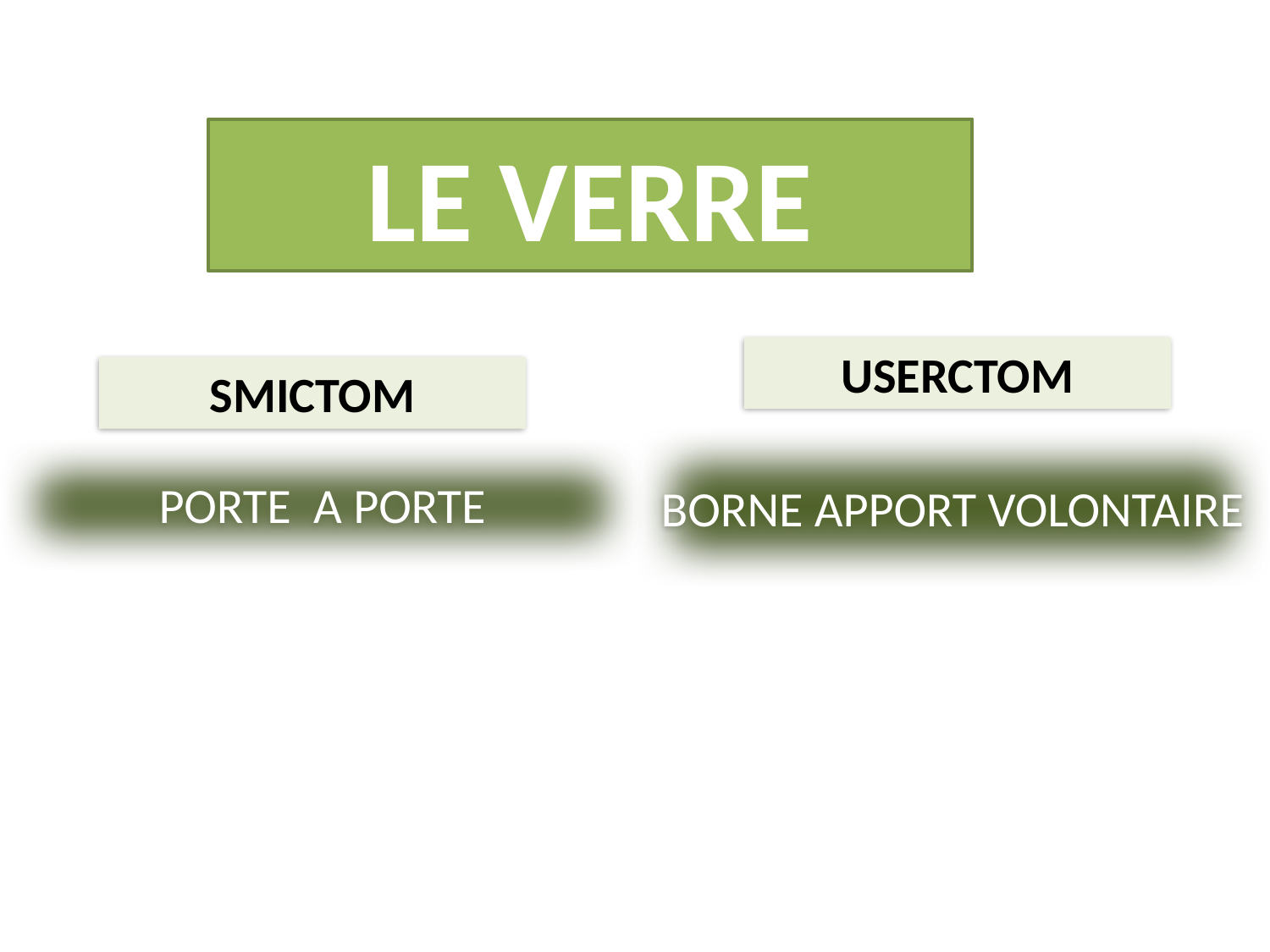

LE VERRE
USERCTOM
SMICTOM
BORNE APPORT VOLONTAIRE
PORTE  A PORTE